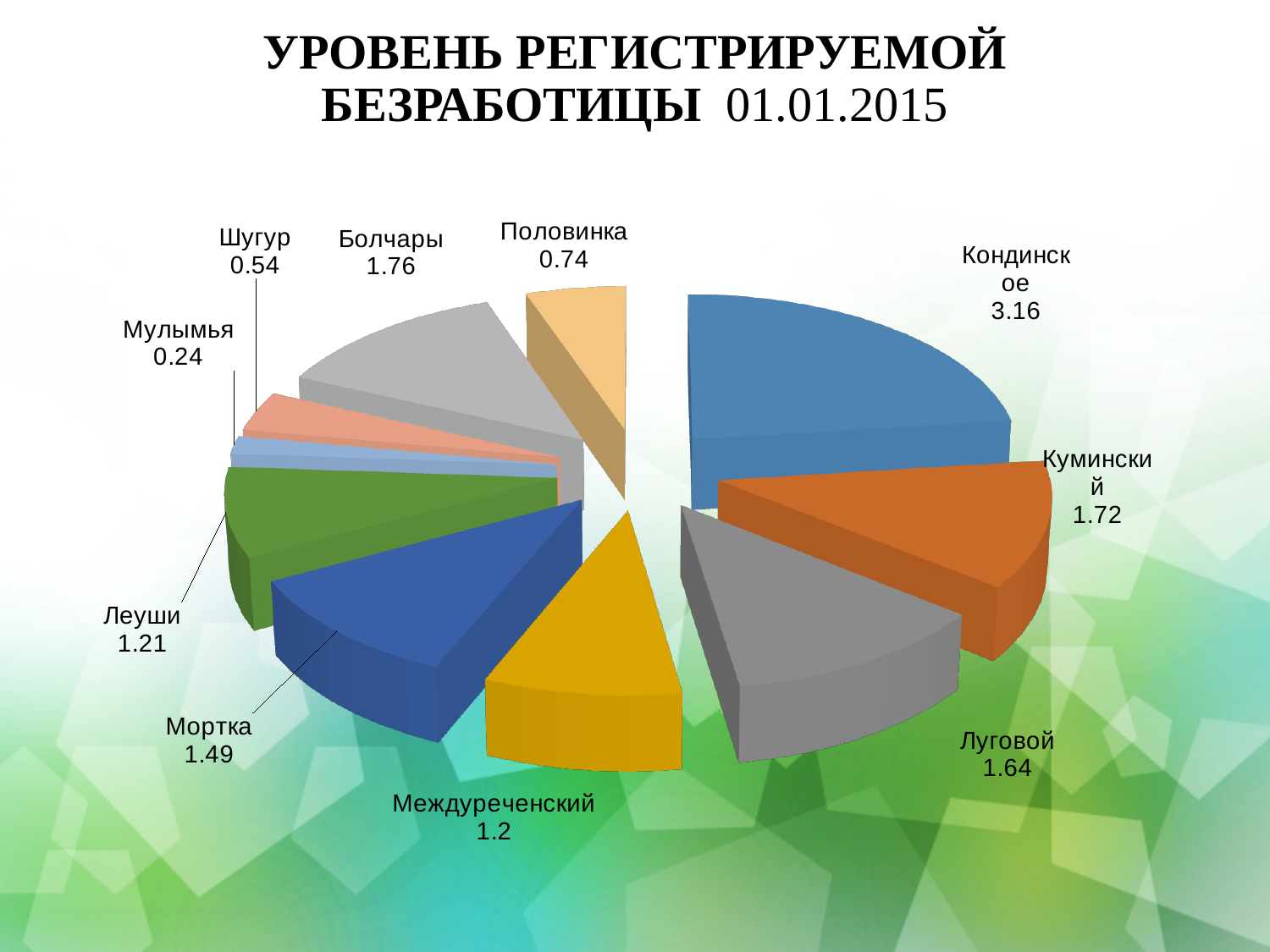

# Уровень регистрируемой безработицы  01.01.2015

[unsupported chart]